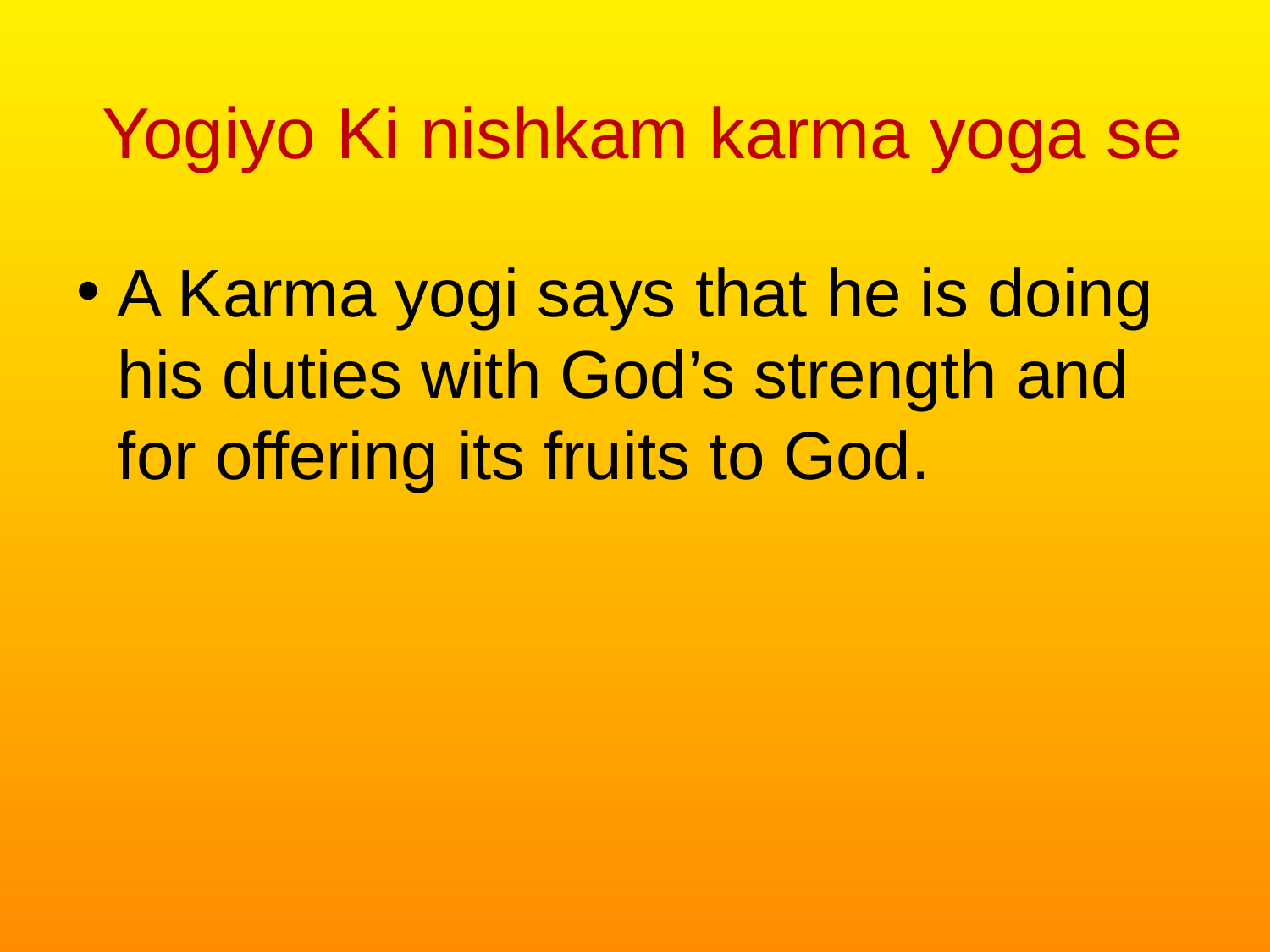

# Yogiyo Ki nishkam karma yoga se
A Karma yogi says that he is doing his duties with God’s strength and for offering its fruits to God.